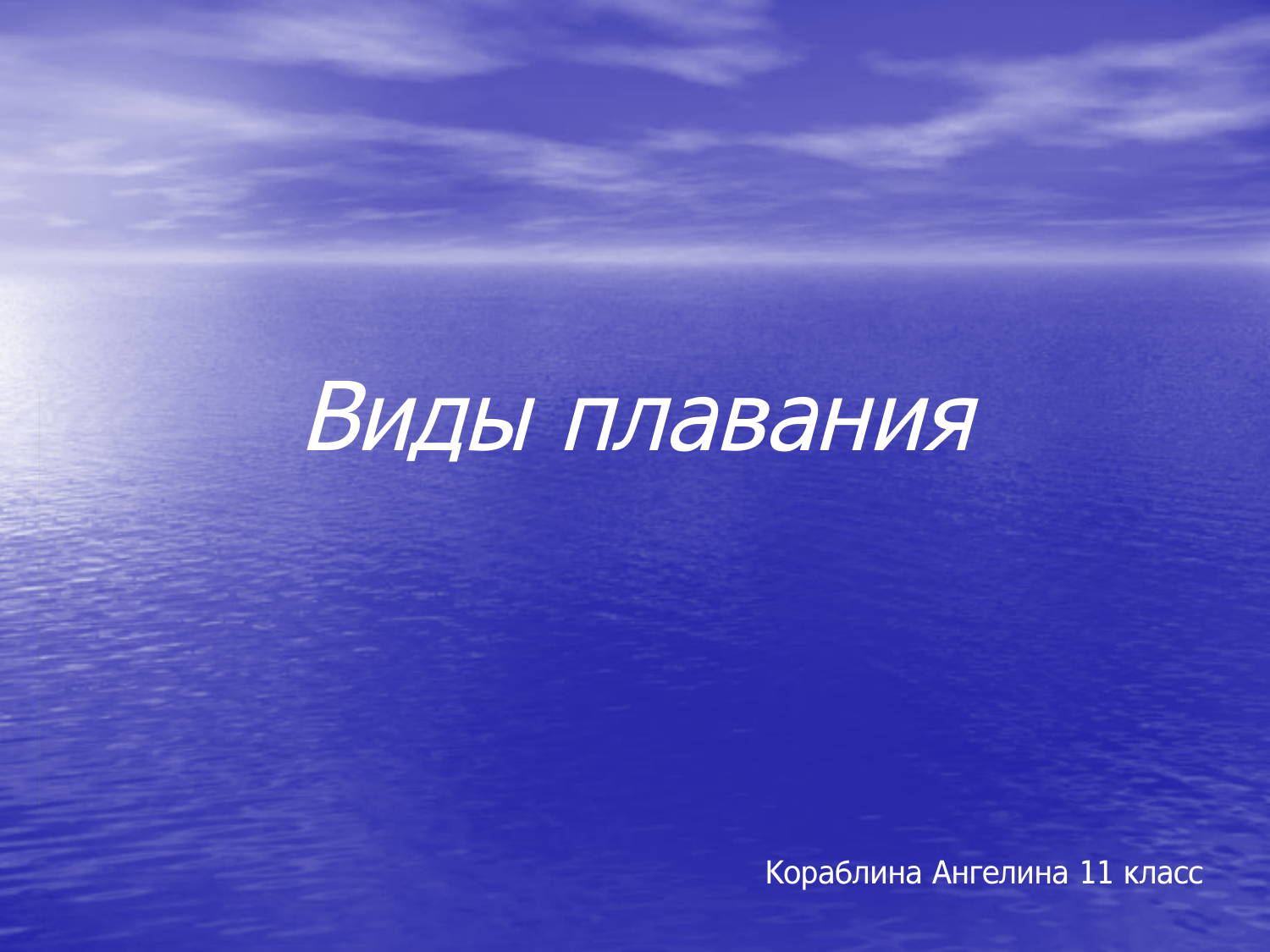

# Виды плавания
Кораблина Ангелина 11 класс